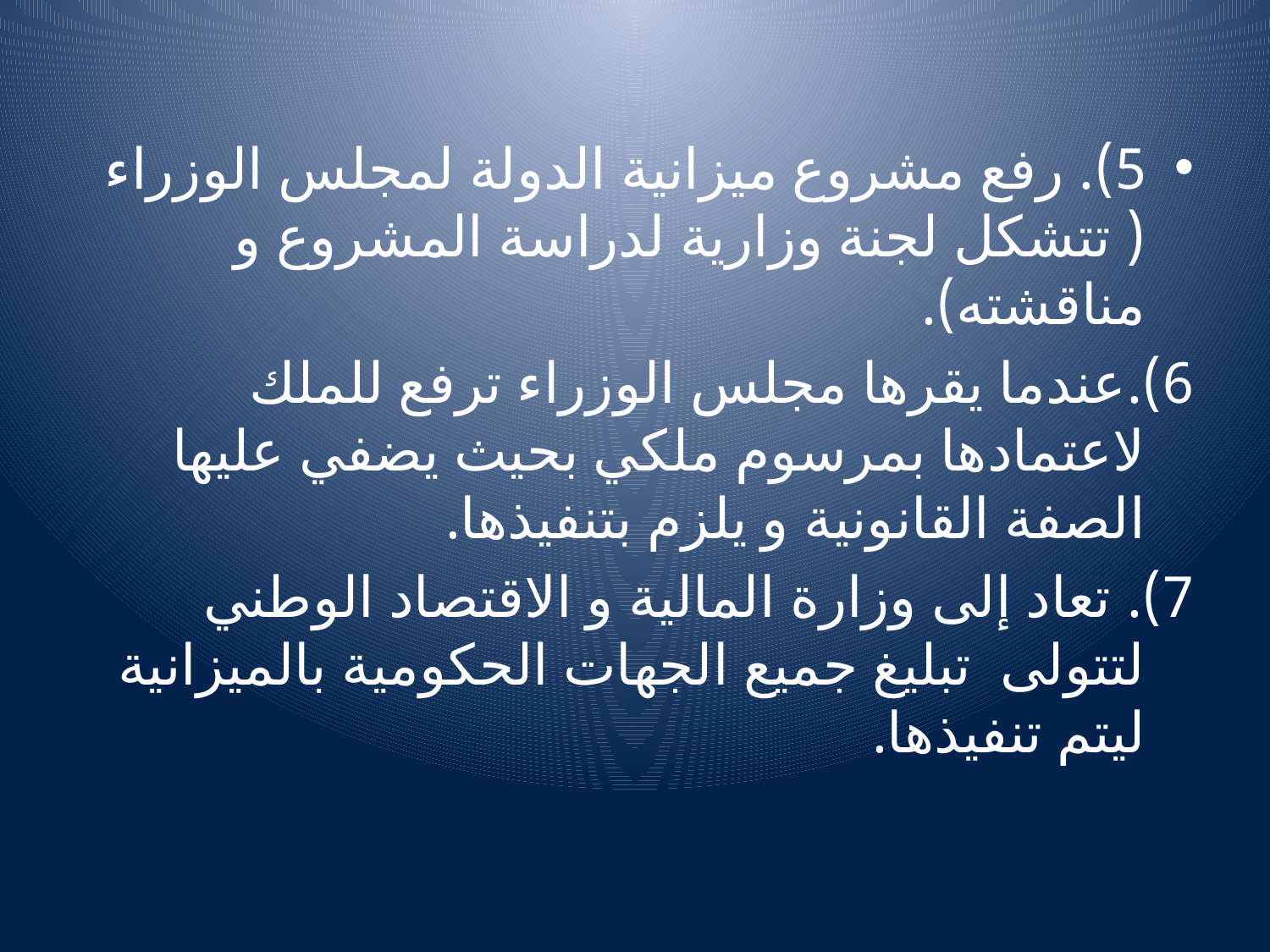

#
5). رفع مشروع ميزانية الدولة لمجلس الوزراء ( تتشكل لجنة وزارية لدراسة المشروع و مناقشته).
6).عندما يقرها مجلس الوزراء ترفع للملك لاعتمادها بمرسوم ملكي بحيث يضفي عليها الصفة القانونية و يلزم بتنفيذها.
7). تعاد إلى وزارة المالية و الاقتصاد الوطني لتتولى  تبليغ جميع الجهات الحكومية بالميزانية ليتم تنفيذها.